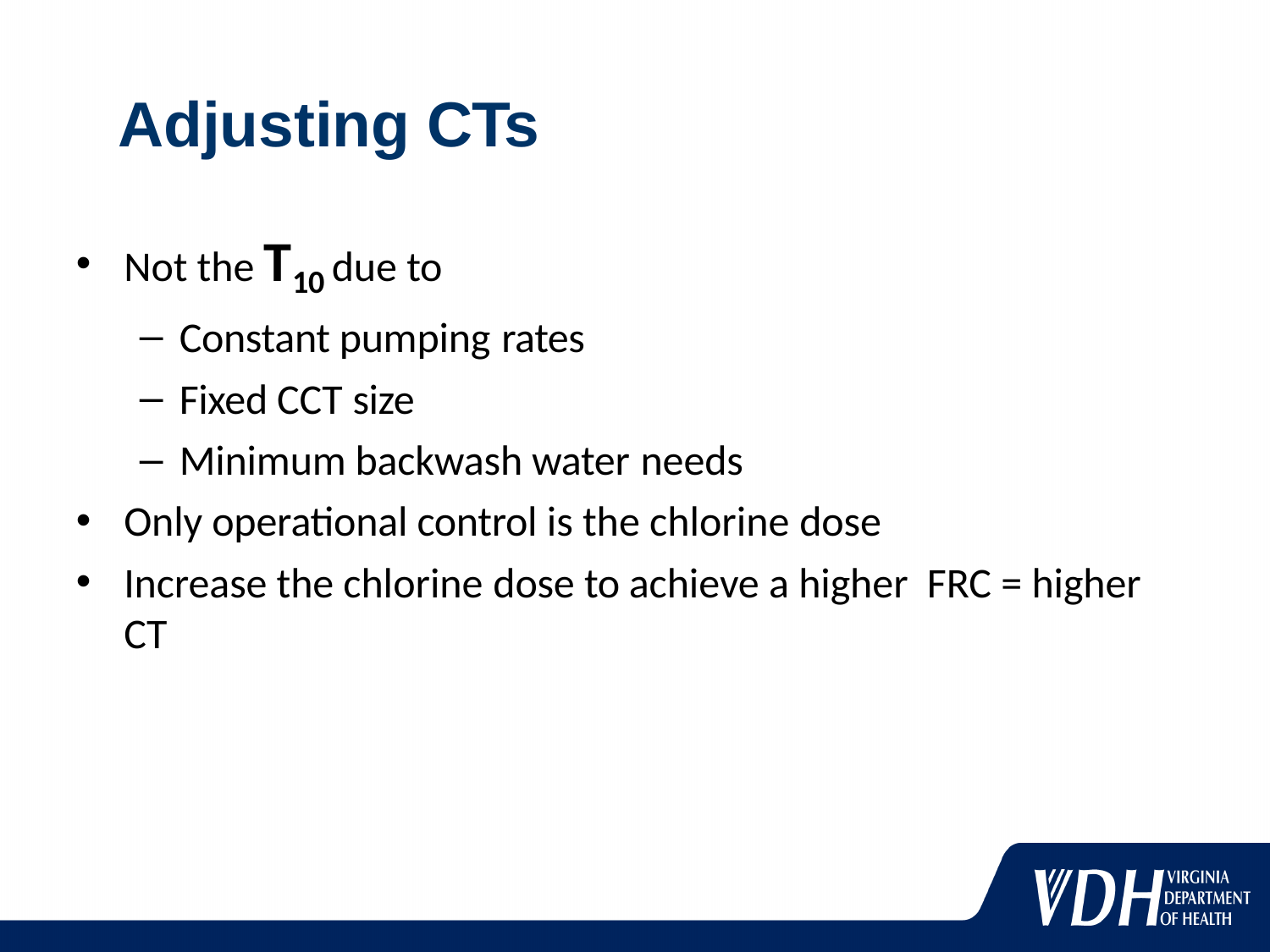

# Adjusting CTs
Not the T10 due to
Constant pumping rates
Fixed CCT size
Minimum backwash water needs
Only operational control is the chlorine dose
Increase the chlorine dose to achieve a higher  FRC = higher CT